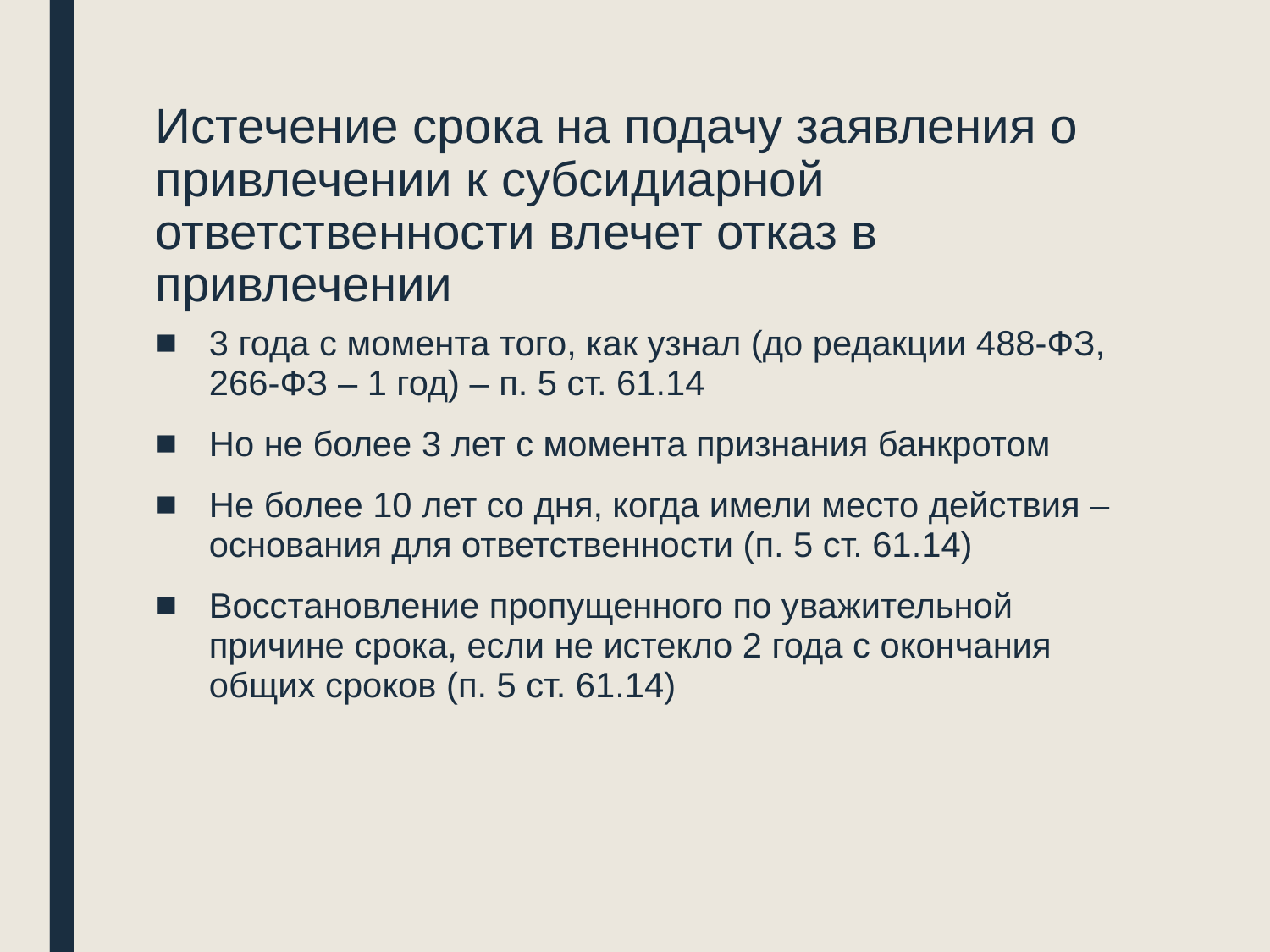

# Истечение срока на подачу заявления о привлечении к субсидиарной ответственности влечет отказ в привлечении
3 года с момента того, как узнал (до редакции 488-ФЗ, 266-ФЗ – 1 год) – п. 5 ст. 61.14
Но не более 3 лет с момента признания банкротом
Не более 10 лет со дня, когда имели место действия – основания для ответственности (п. 5 ст. 61.14)
Восстановление пропущенного по уважительной причине срока, если не истекло 2 года с окончания общих сроков (п. 5 ст. 61.14)